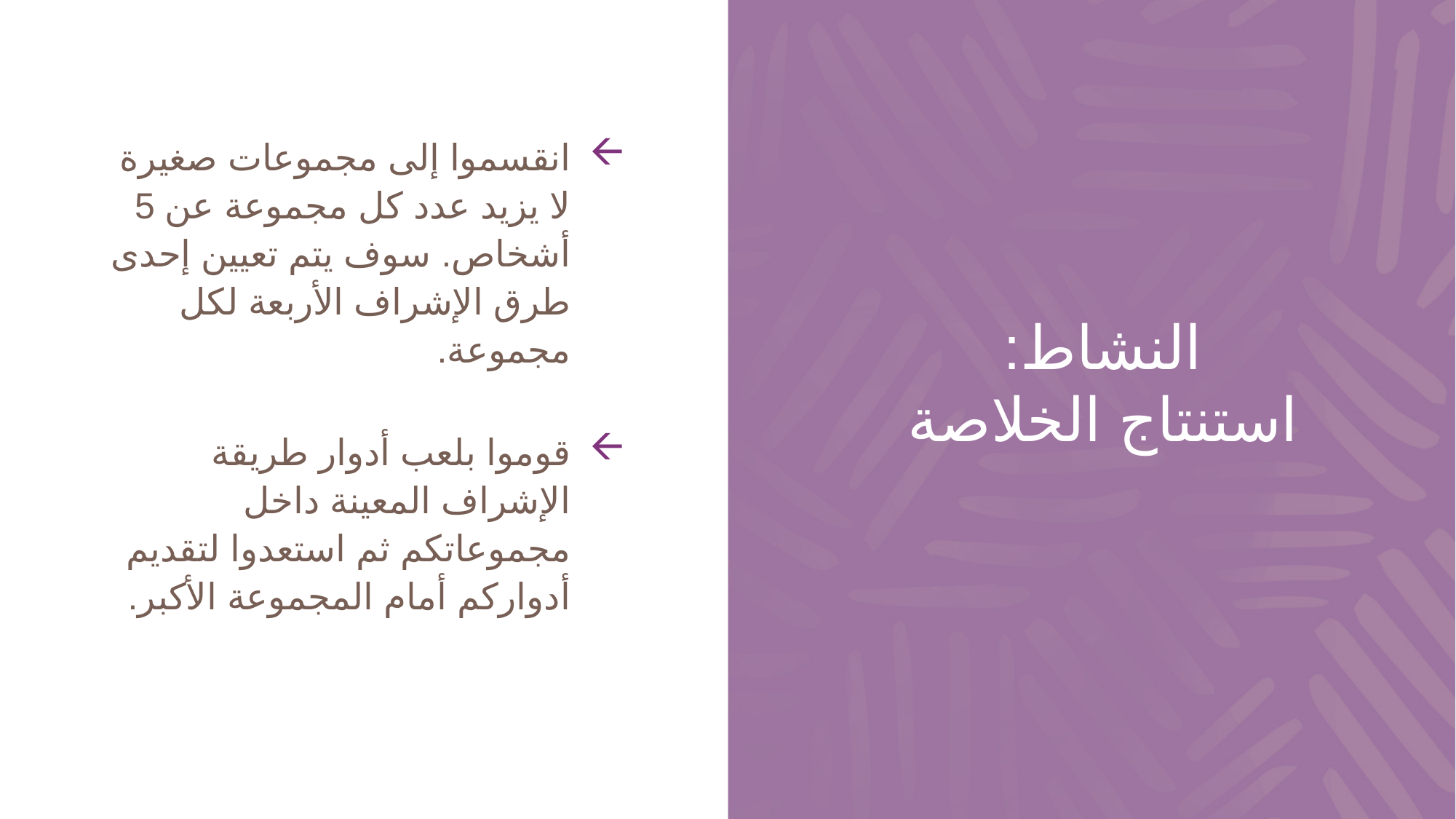

انقسموا إلى مجموعات صغيرة لا يزيد عدد كل مجموعة عن 5 أشخاص. سوف يتم تعيين إحدى طرق الإشراف الأربعة لكل مجموعة.
قوموا بلعب أدوار طريقة الإشراف المعينة داخل مجموعاتكم ثم استعدوا لتقديم أدواركم أمام المجموعة الأكبر.

# النشاط: استنتاج الخلاصة